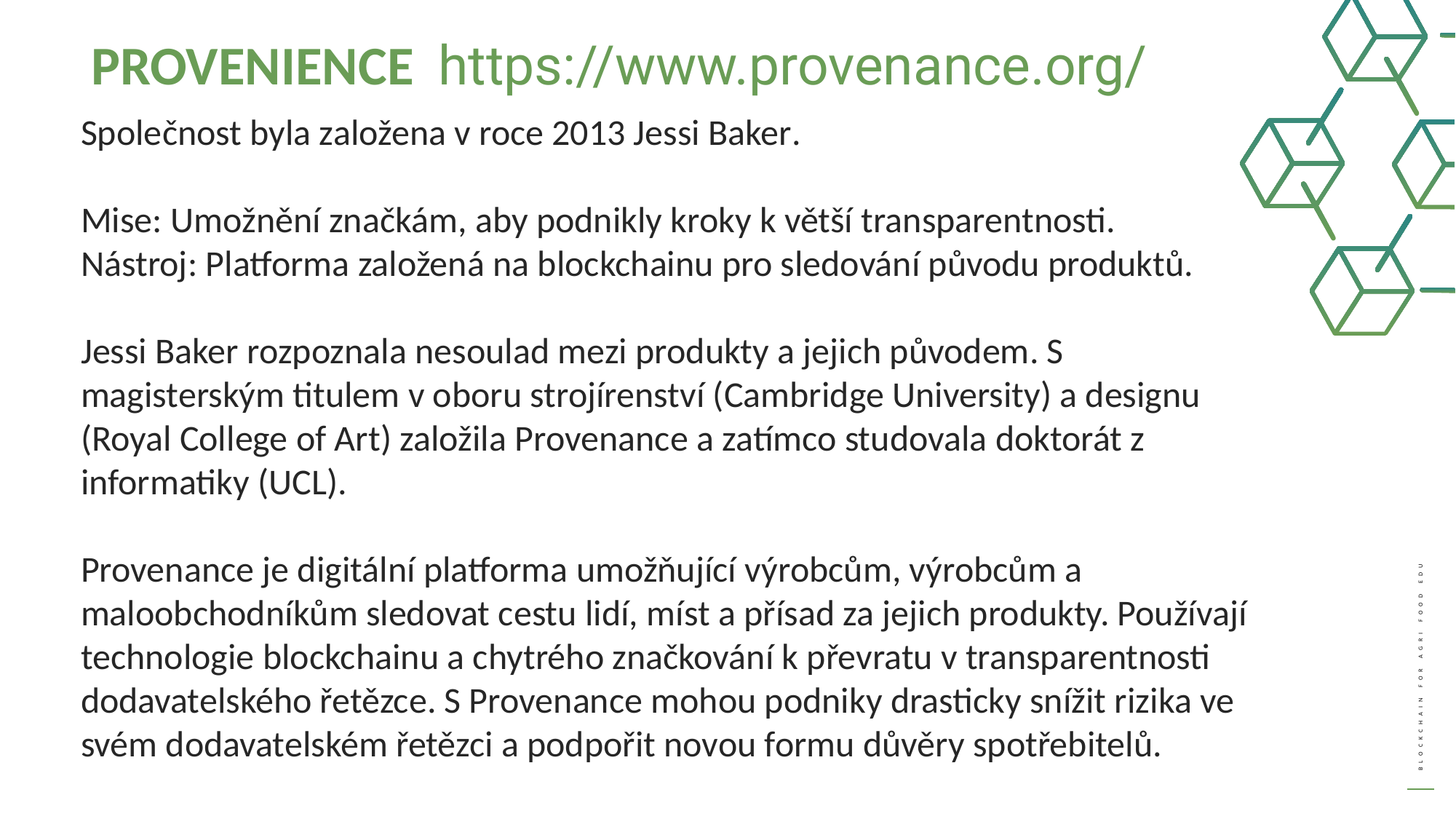

PROVENIENCE  https://www.provenance.org/

Společnost byla založena v roce 2013 Jessi Baker.

Mise: Umožnění značkám, aby podnikly kroky k větší transparentnosti.
Nástroj: Platforma založená na blockchainu pro sledování původu produktů.

Jessi Baker rozpoznala nesoulad mezi produkty a jejich původem. S magisterským titulem v oboru strojírenství (Cambridge University) a designu (Royal College of Art) založila Provenance a zatímco studovala doktorát z informatiky (UCL).

Provenance je digitální platforma umožňující výrobcům, výrobcům a maloobchodníkům sledovat cestu lidí, míst a přísad za jejich produkty. Používají technologie blockchainu a chytrého značkování k převratu v transparentnosti dodavatelského řetězce. S Provenance mohou podniky drasticky snížit rizika ve svém dodavatelském řetězci a podpořit novou formu důvěry spotřebitelů.